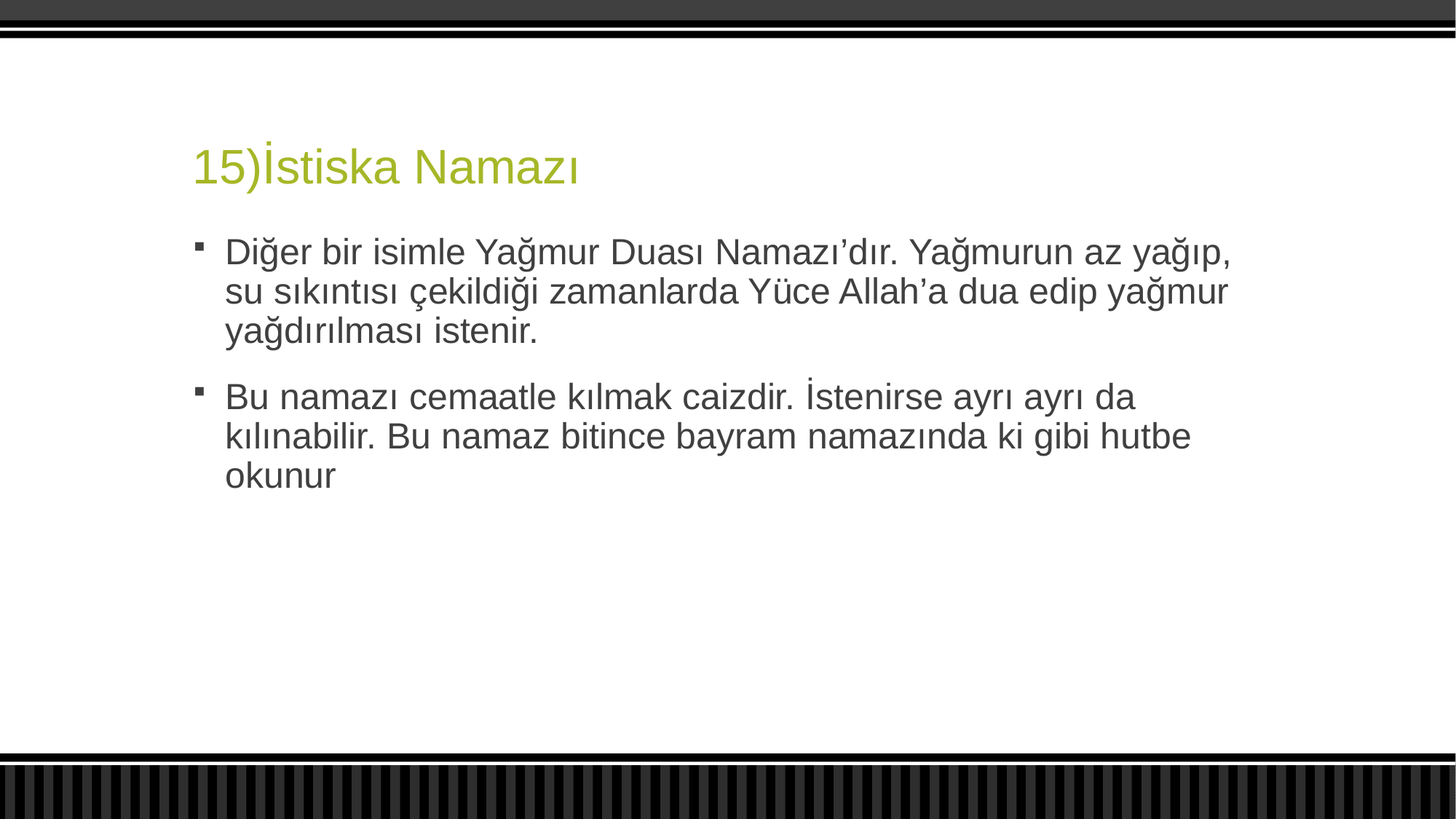

# 15)İstiska Namazı
Diğer bir isimle Yağmur Duası Namazı’dır. Yağmurun az yağıp, su sıkıntısı çekildiği zamanlarda Yüce Allah’a dua edip yağmur yağdırılması istenir.
Bu namazı cemaatle kılmak caizdir. İstenirse ayrı ayrı da kılınabilir. Bu namaz bitince bayram namazında ki gibi hutbe okunur